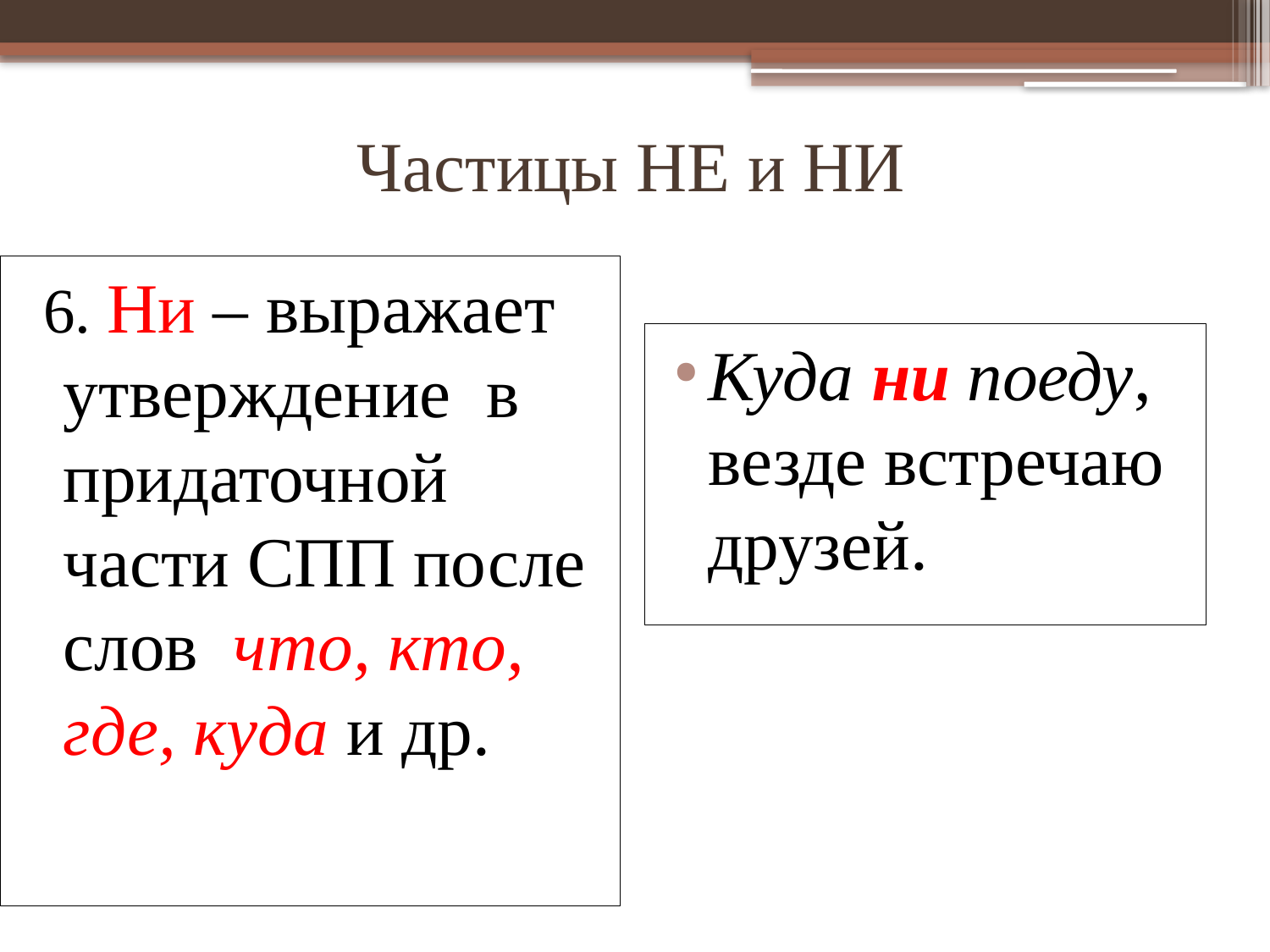

# Частицы НЕ и НИ
 6. Ни – выражает утверждение  в придаточной части СПП после слов  что, кто, где, куда и др.
Куда ни поеду, везде встречаю друзей.